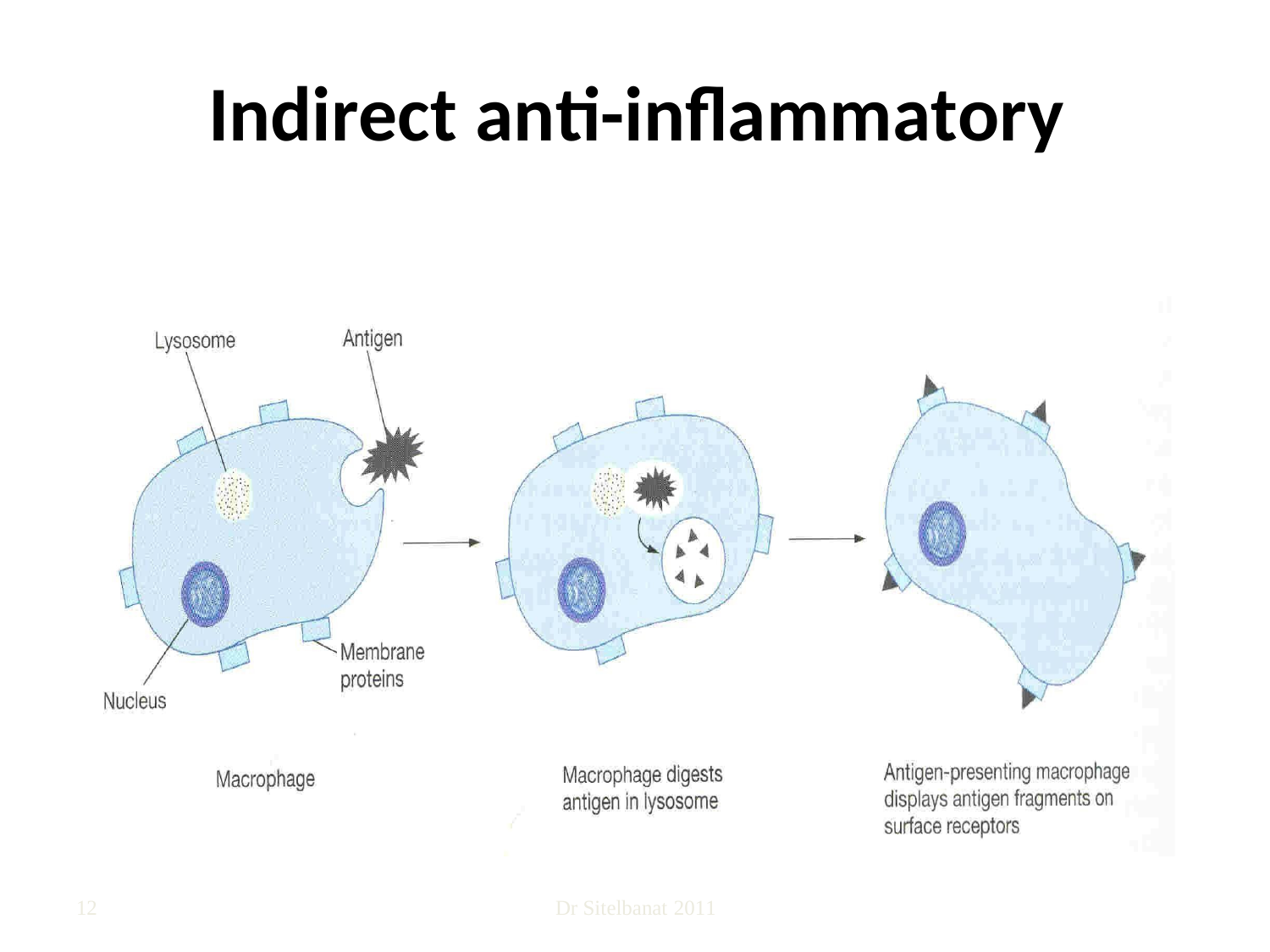

# Indirect anti-inflammatory
12
Dr Sitelbanat 2011